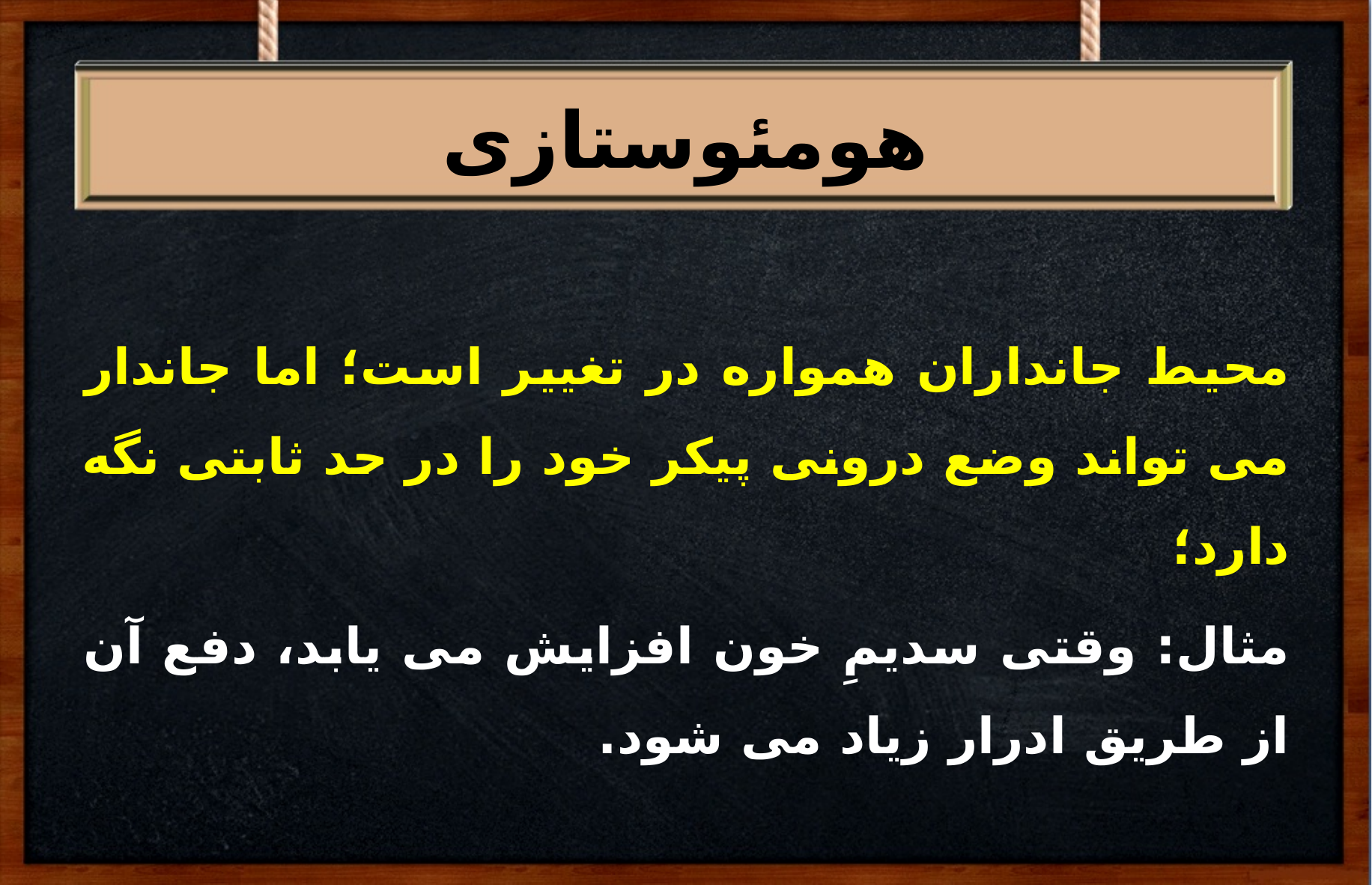

#
هومئوستازی
محیط جانداران همواره در تغییر است؛ اما جاندار می تواند وضع درونی پیکر خود را در حد ثابتی نگه دارد؛
مثال: وقتی سدیمِ خون افزایش می یابد، دفع آن از طریق ادرار زیاد می شود.